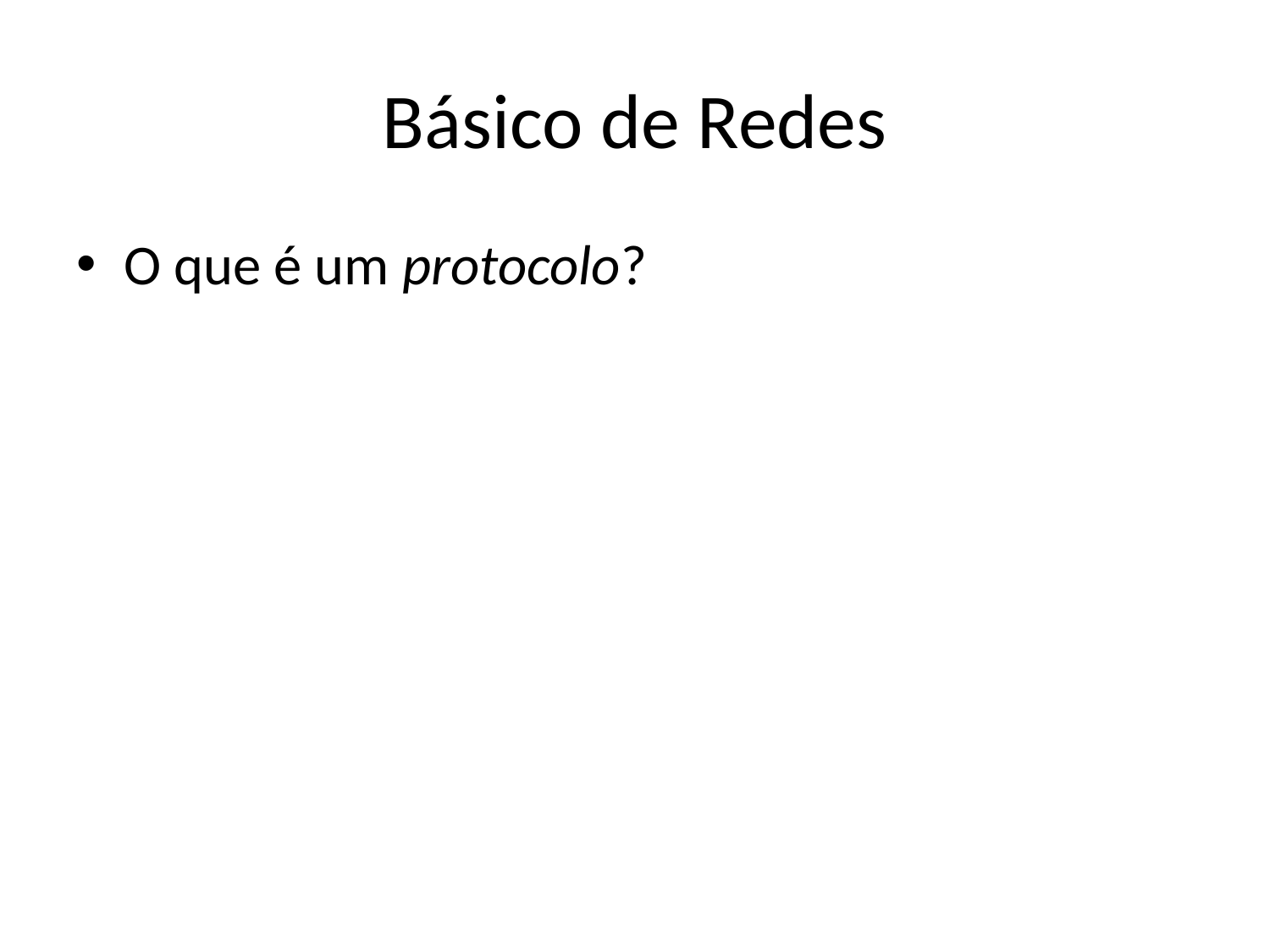

# Básico de Redes
O que é um protocolo?